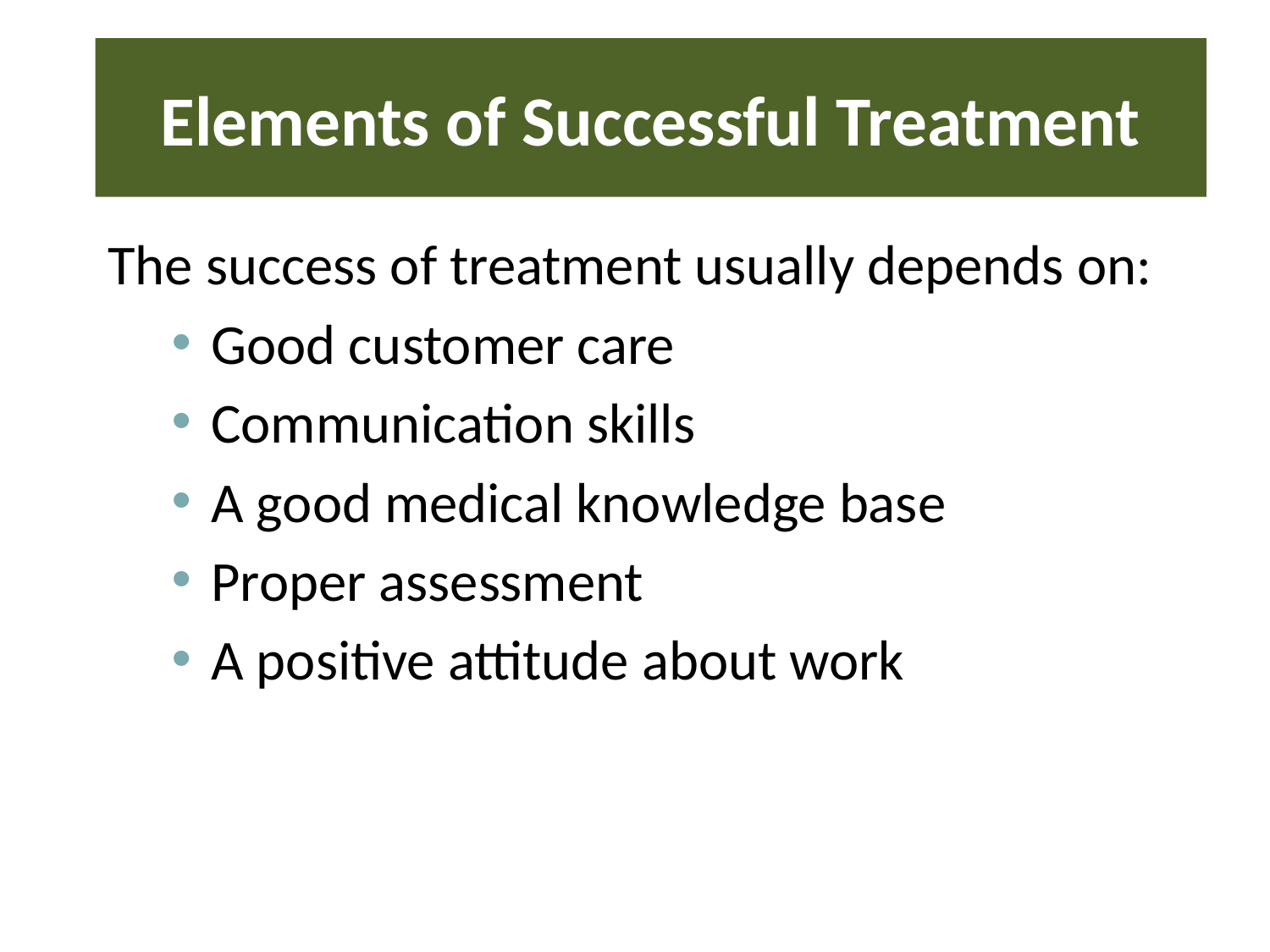

# Elements of Successful Treatment
The success of treatment usually depends on:
Good customer care
Communication skills
A good medical knowledge base
Proper assessment
A positive attitude about work